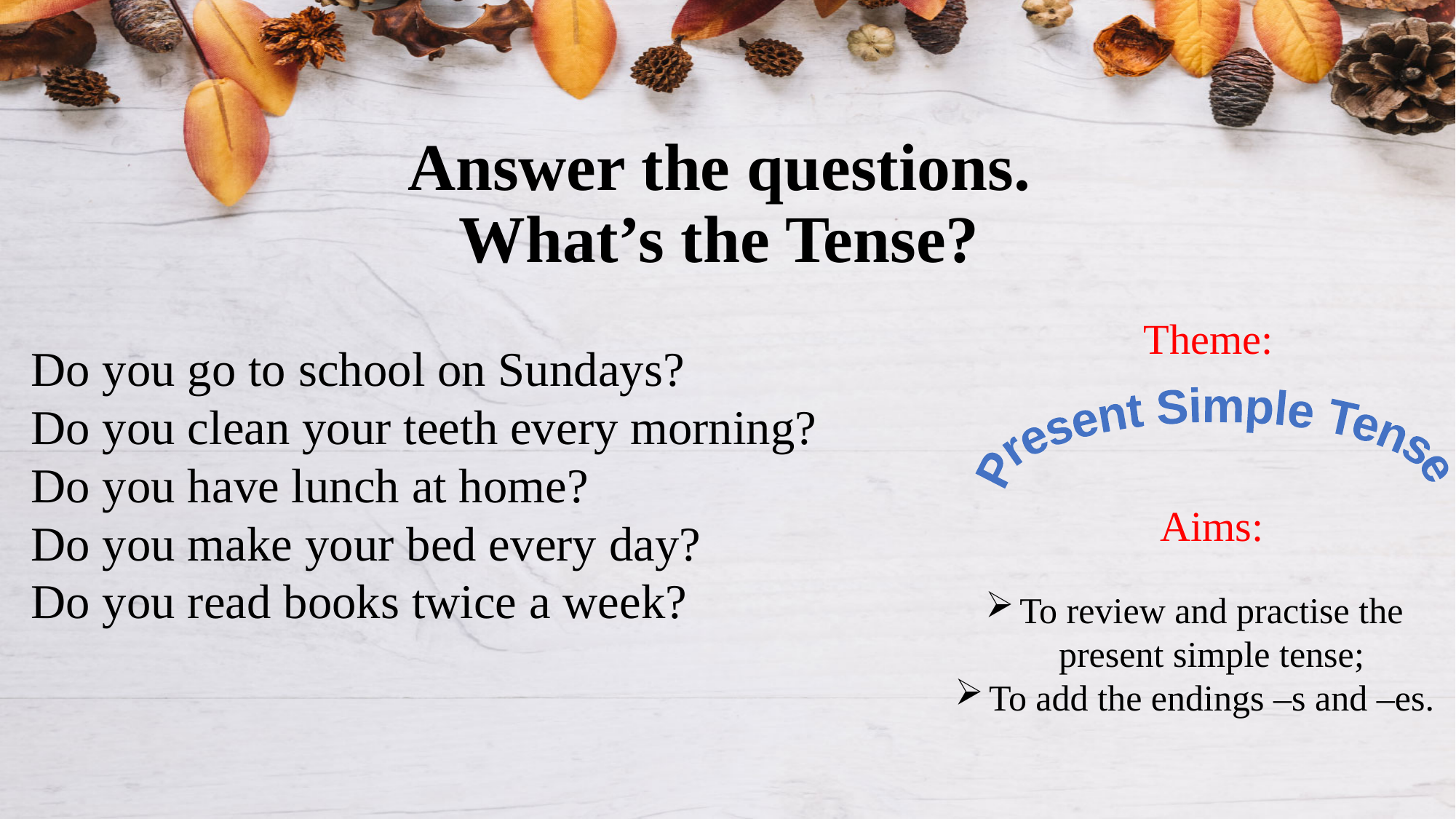

# Answer the questions. What’s the Tense?
Theme:

Do you go to school on Sundays?
Do you clean your teeth every morning?
Do you have lunch at home?
Do you make your bed every day?
Do you read books twice a week?
Present Simple Tense
Aims:
To review and practise the present simple tense;
To add the endings –s and –es.